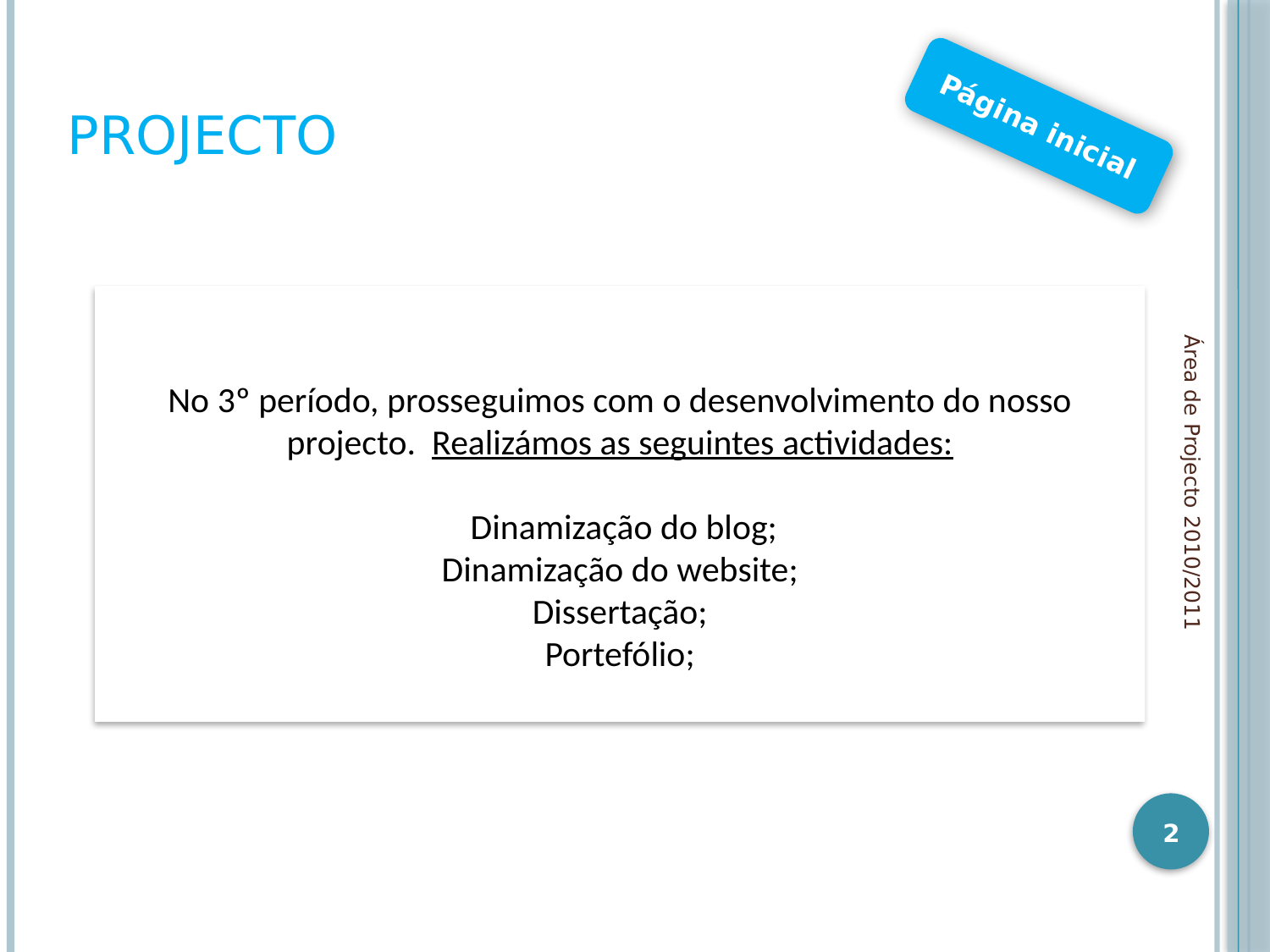

# Projecto
Página inicial
No 3º período, prosseguimos com o desenvolvimento do nosso projecto.  Realizámos as seguintes actividades:
 Dinamização do blog;
Dinamização do website;
Dissertação;
Portefólio;

Área de Projecto 2010/2011
2